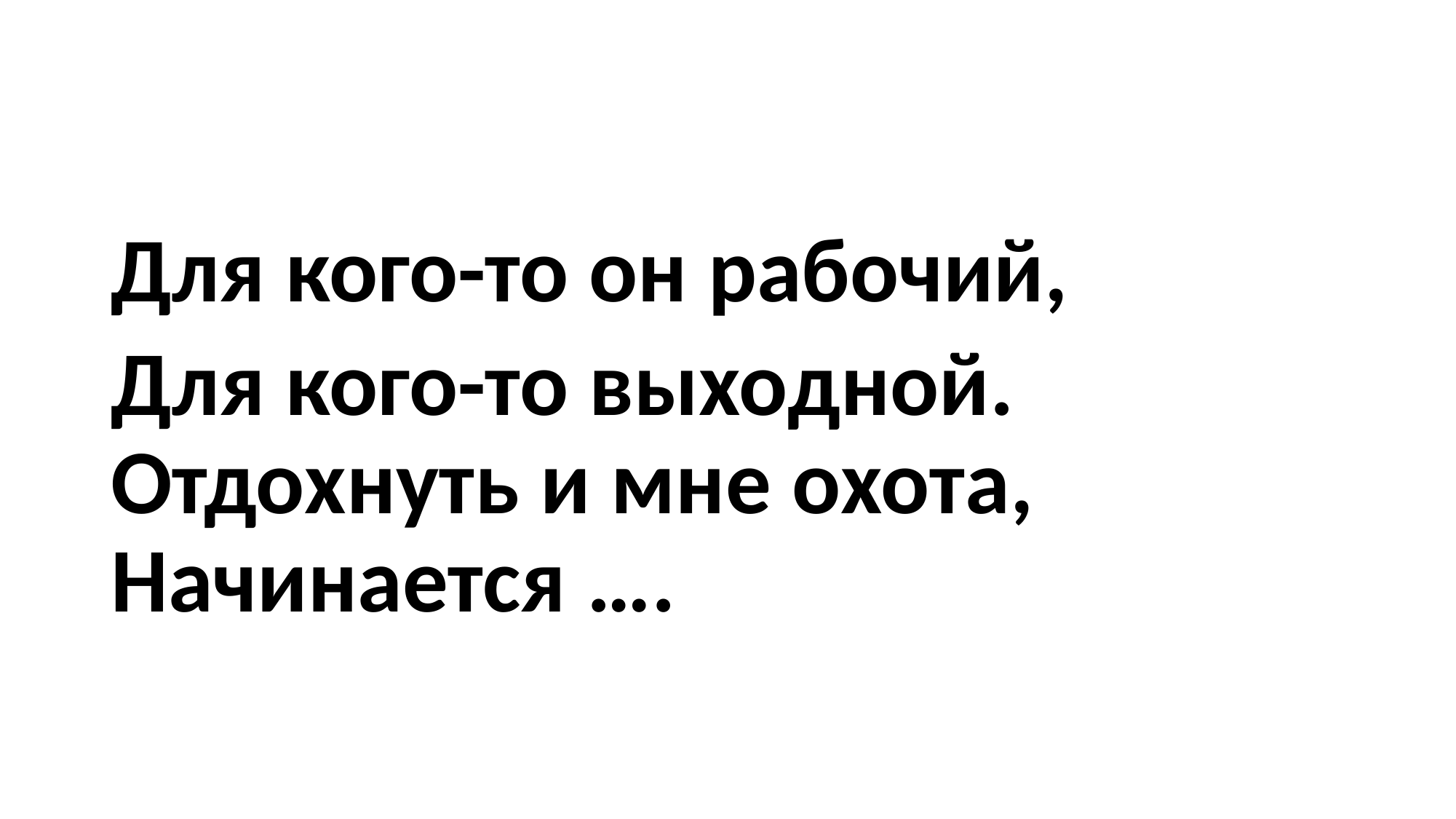

#
Для кого-то он рабочий,
Для кого-то выходной. Отдохнуть и мне охота, Начинается ….